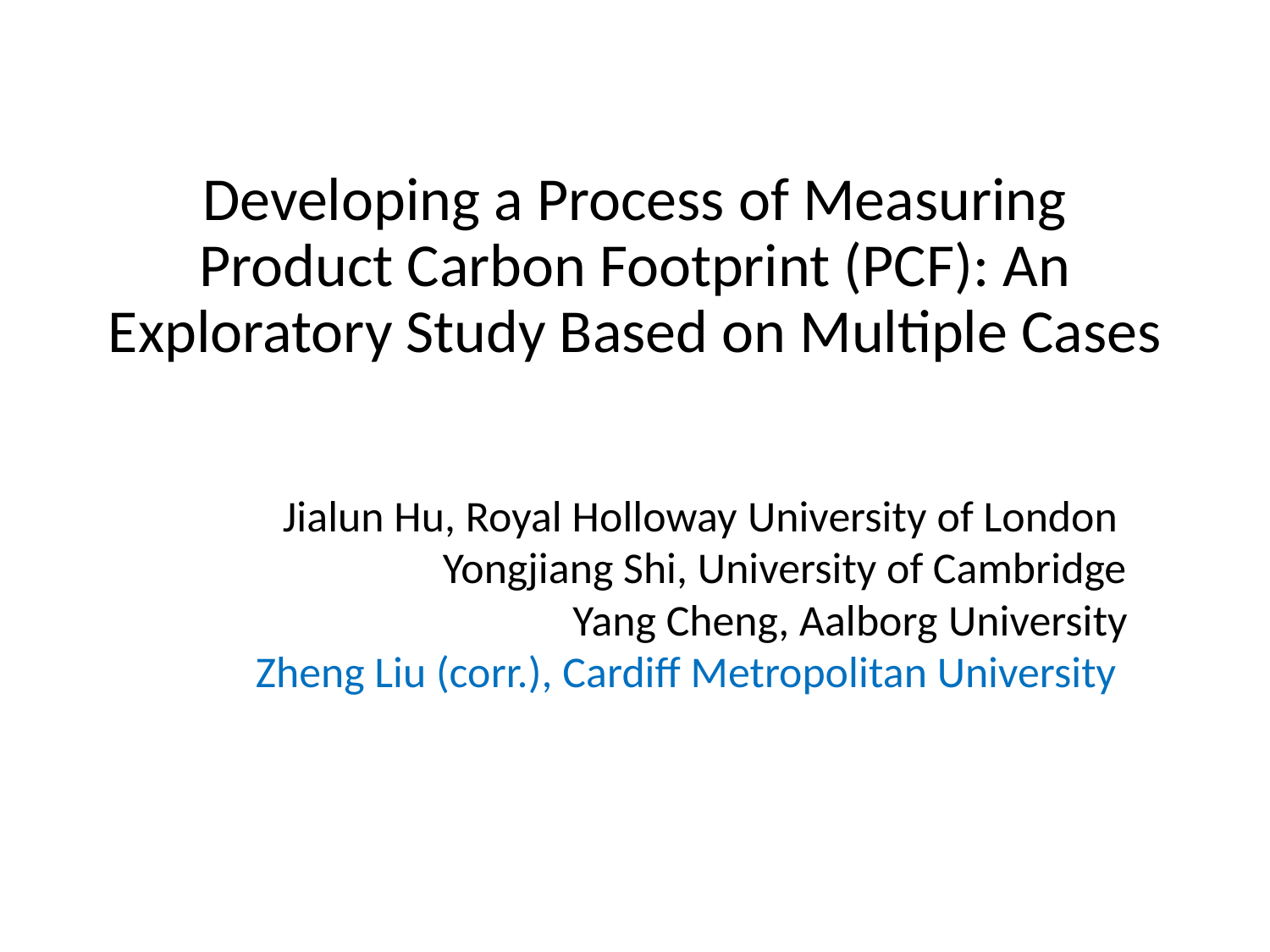

# Developing a Process of Measuring Product Carbon Footprint (PCF): An Exploratory Study Based on Multiple Cases
Jialun Hu, Royal Holloway University of London
Yongjiang Shi, University of Cambridge
Yang Cheng, Aalborg University
Zheng Liu (corr.), Cardiff Metropolitan University